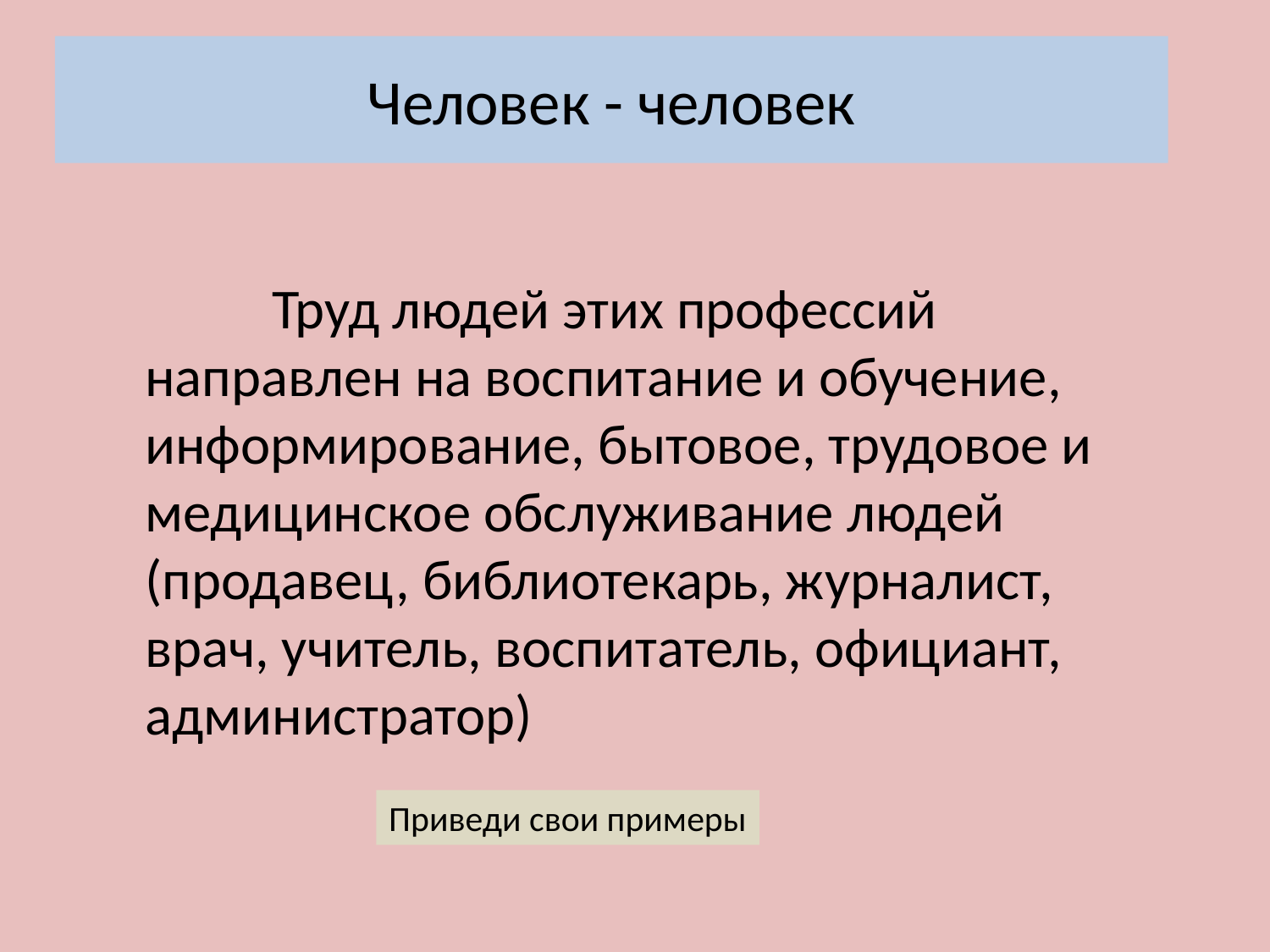

# Человек - человек
		Труд людей этих профессий направлен на воспитание и обучение, информирование, бытовое, трудовое и медицинское обслуживание людей (продавец, библиотекарь, журналист, врач, учитель, воспитатель, официант, администратор)
Приведи свои примеры